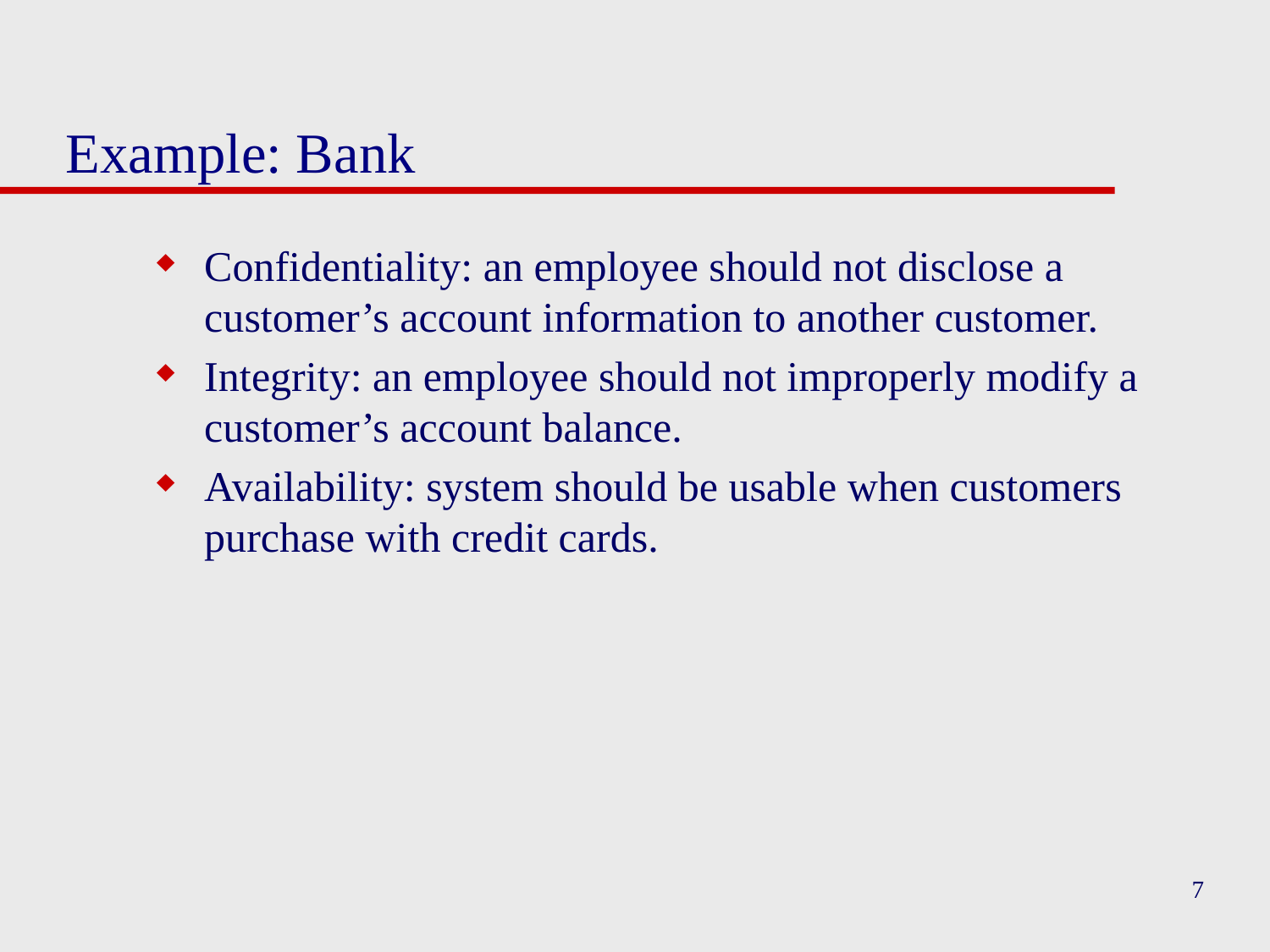

# Example: Bank
Confidentiality: an employee should not disclose a customer’s account information to another customer.
Integrity: an employee should not improperly modify a customer’s account balance.
Availability: system should be usable when customers purchase with credit cards.

7